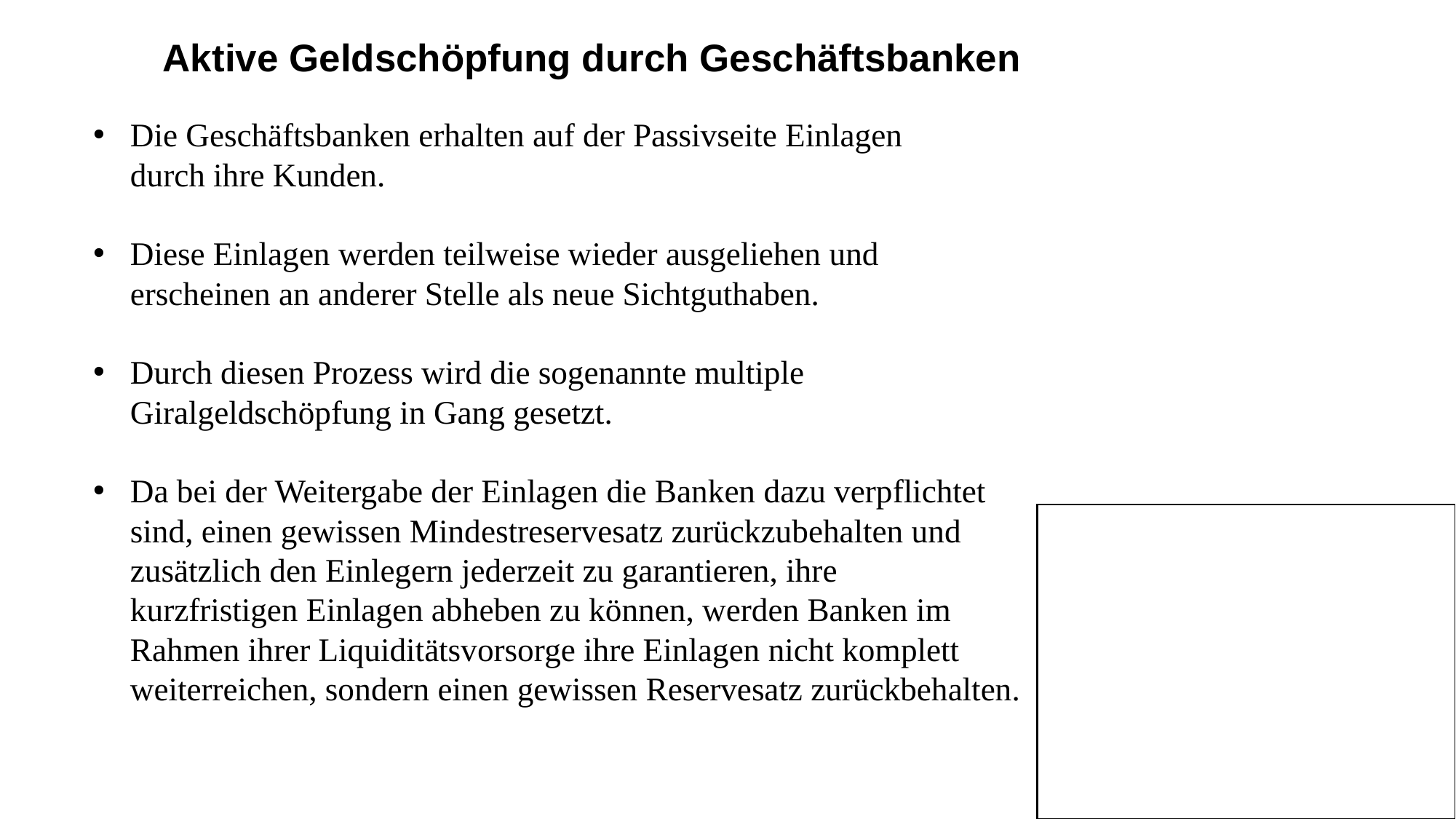

Aktive Geldschöpfung durch Geschäftsbanken
Die Geschäftsbanken erhalten auf der Passivseite Einlagen
durch ihre Kunden.

Diese Einlagen werden teilweise wieder ausgeliehen und
erscheinen an anderer Stelle als neue Sichtguthaben.

Durch diesen Prozess wird die sogenannte multiple
Giralgeldschöpfung in Gang gesetzt.

Da bei der Weitergabe der Einlagen die Banken dazu verpflichtet
sind, einen gewissen Mindestreservesatz zurückzubehalten und
zusätzlich den Einlegern jederzeit zu garantieren, ihre
kurzfristigen Einlagen abheben zu können, werden Banken im
Rahmen ihrer Liquiditätsvorsorge ihre Einlagen nicht komplett
weiterreichen, sondern einen gewissen Reservesatz zurückbehalten.